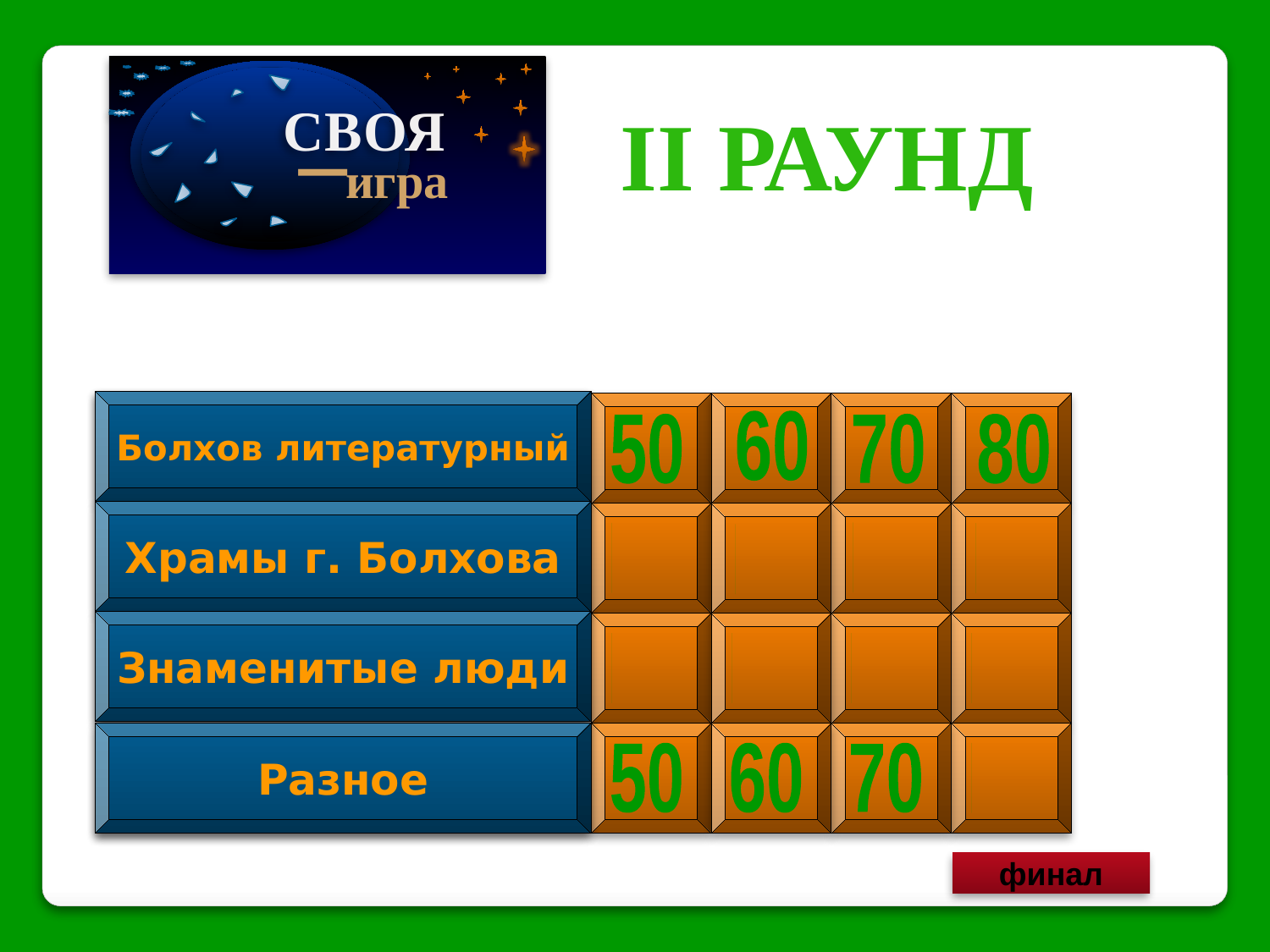

40

_
СВОЯ
игра
II раунд
Болхов литературный
ВЕСЕЛЫЕ ВОПРОСЫ

60
50
70
80
Храмы г. Болхова
В МИРЕ ЧИСЕЛ

70
50
80
60
Знаменитые люди
ЛОГИКА

50
60
70
80
Разное
ВЕЛИКИЕ МАТЕМАТИКИ

50
60
70
80
финал